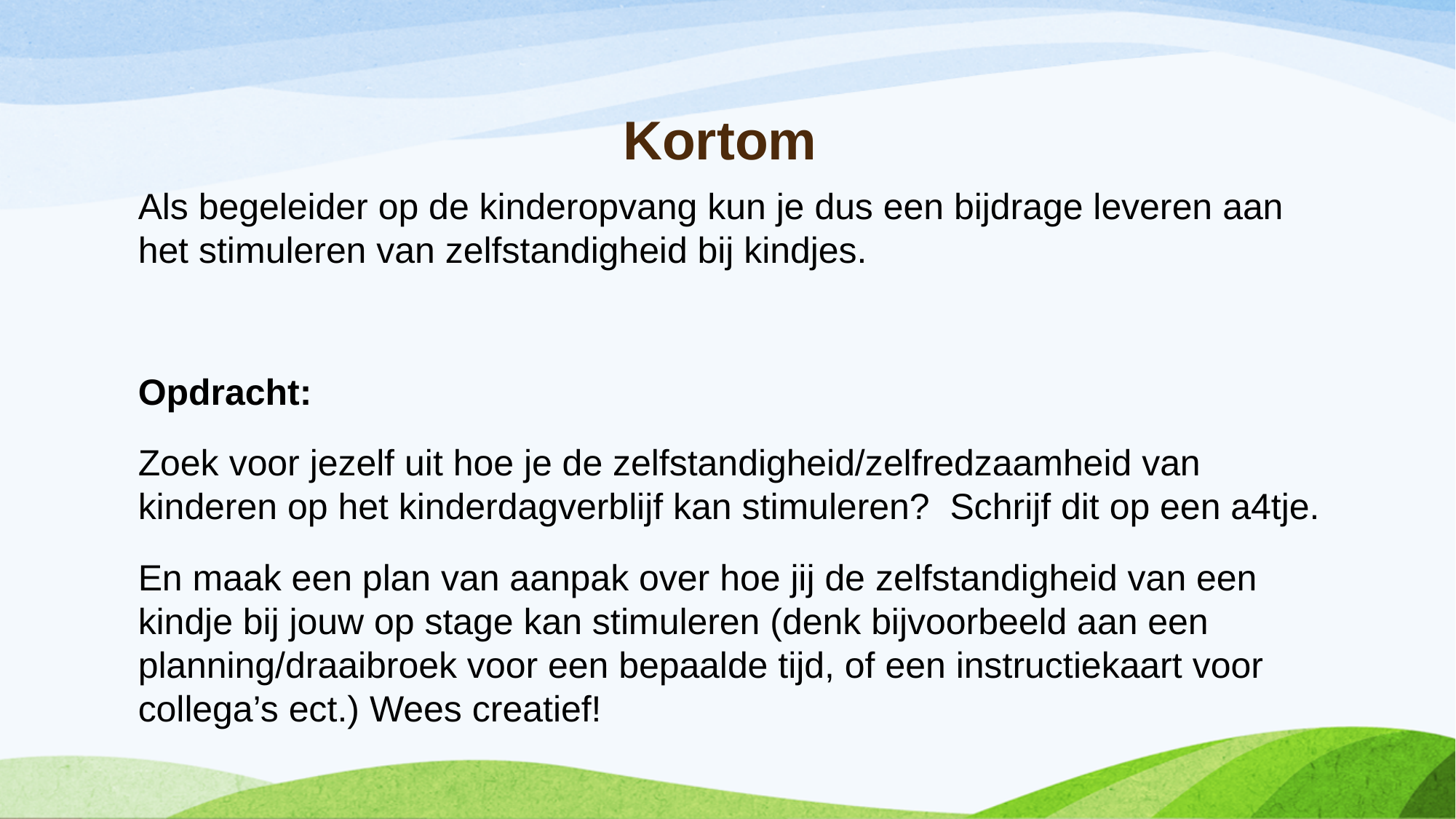

# Kortom
Als begeleider op de kinderopvang kun je dus een bijdrage leveren aan het stimuleren van zelfstandigheid bij kindjes.

Opdracht:
Zoek voor jezelf uit hoe je de zelfstandigheid/zelfredzaamheid van kinderen op het kinderdagverblijf kan stimuleren?  Schrijf dit op een a4tje.
En maak een plan van aanpak over hoe jij de zelfstandigheid van een kindje bij jouw op stage kan stimuleren (denk bijvoorbeeld aan een planning/draaibroek voor een bepaalde tijd, of een instructiekaart voor collega’s ect.) Wees creatief!